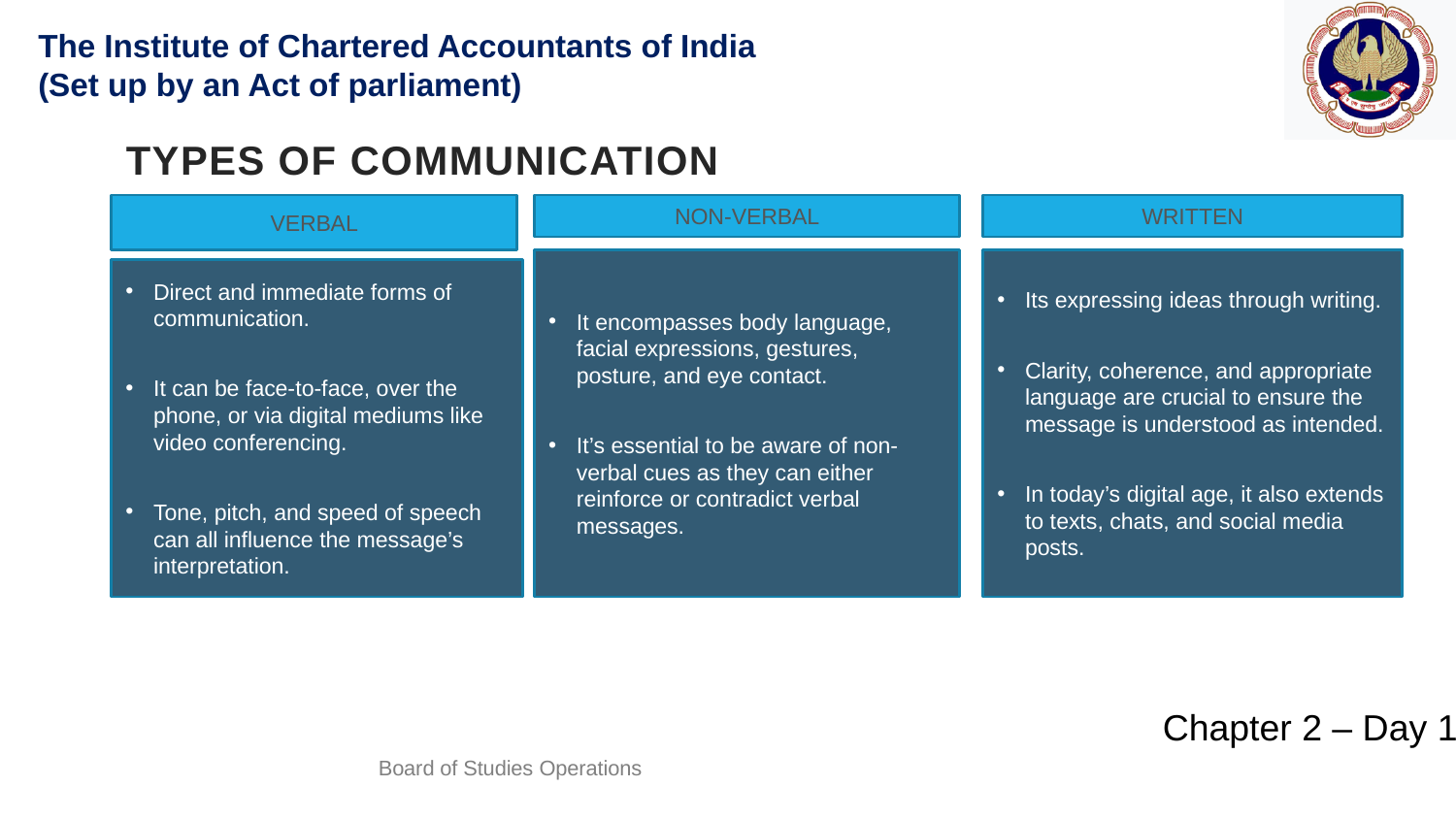

Types of Communication
NON-VERBAL
It encompasses body language, facial expressions, gestures, posture, and eye contact.

It’s essential to be aware of non-verbal cues as they can either reinforce or contradict verbal messages.
WRITTEN
Its expressing ideas through writing.

Clarity, coherence, and appropriate language are crucial to ensure the message is understood as intended.

In today’s digital age, it also extends to texts, chats, and social media posts.
VERBAL
Direct and immediate forms of communication.

It can be face-to-face, over the phone, or via digital mediums like video conferencing.

Tone, pitch, and speed of speech can all influence the message’s interpretation.